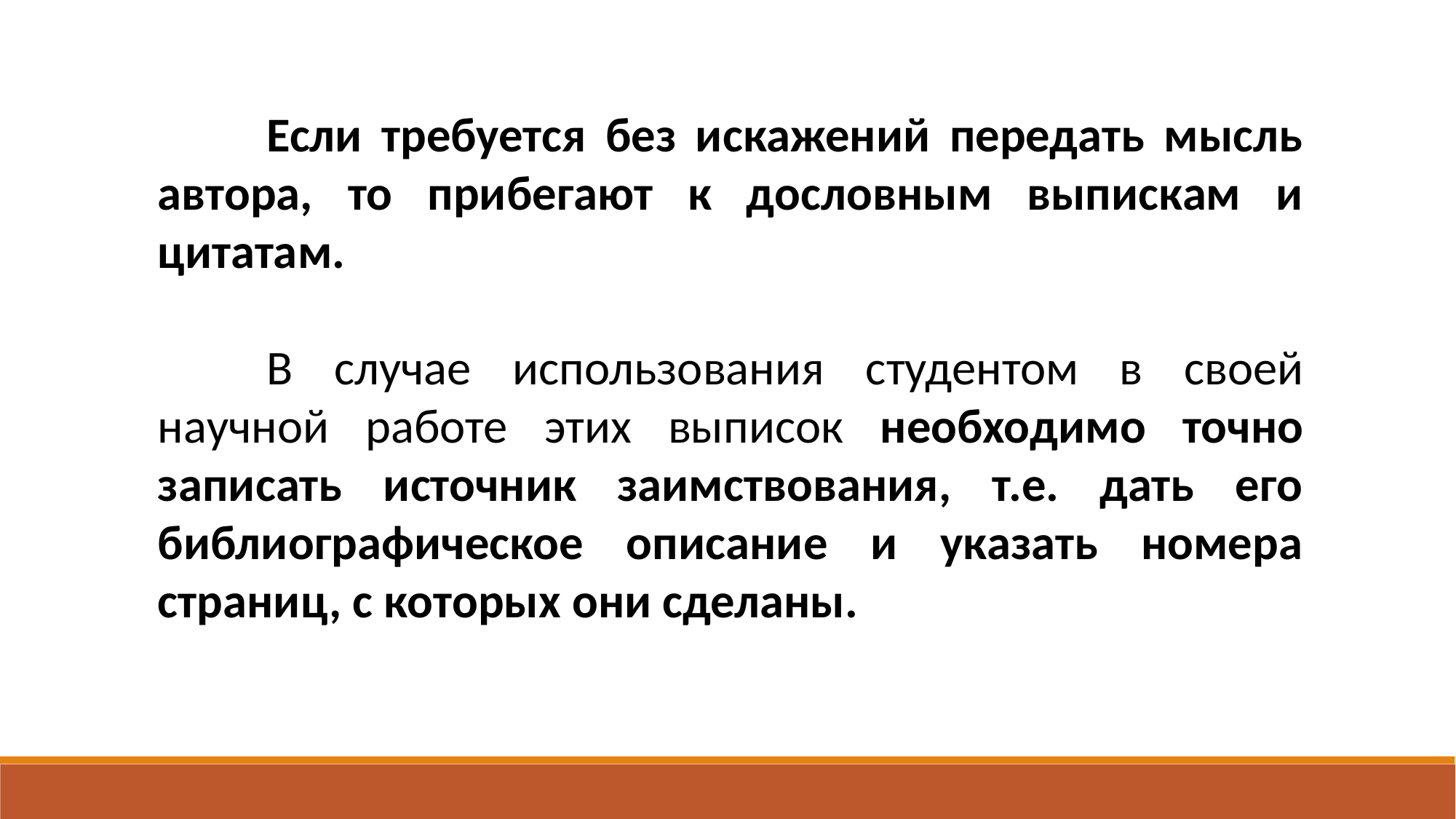

Если требуется без искажений передать мысль автора, то прибегают к дословным выпискам и цитатам.

	В случае использования студентом в своей научной работе этих выписок необходимо точно записать источник заимствования, т.е. дать его библиографическое описание и указать номера страниц, с которых они сделаны.